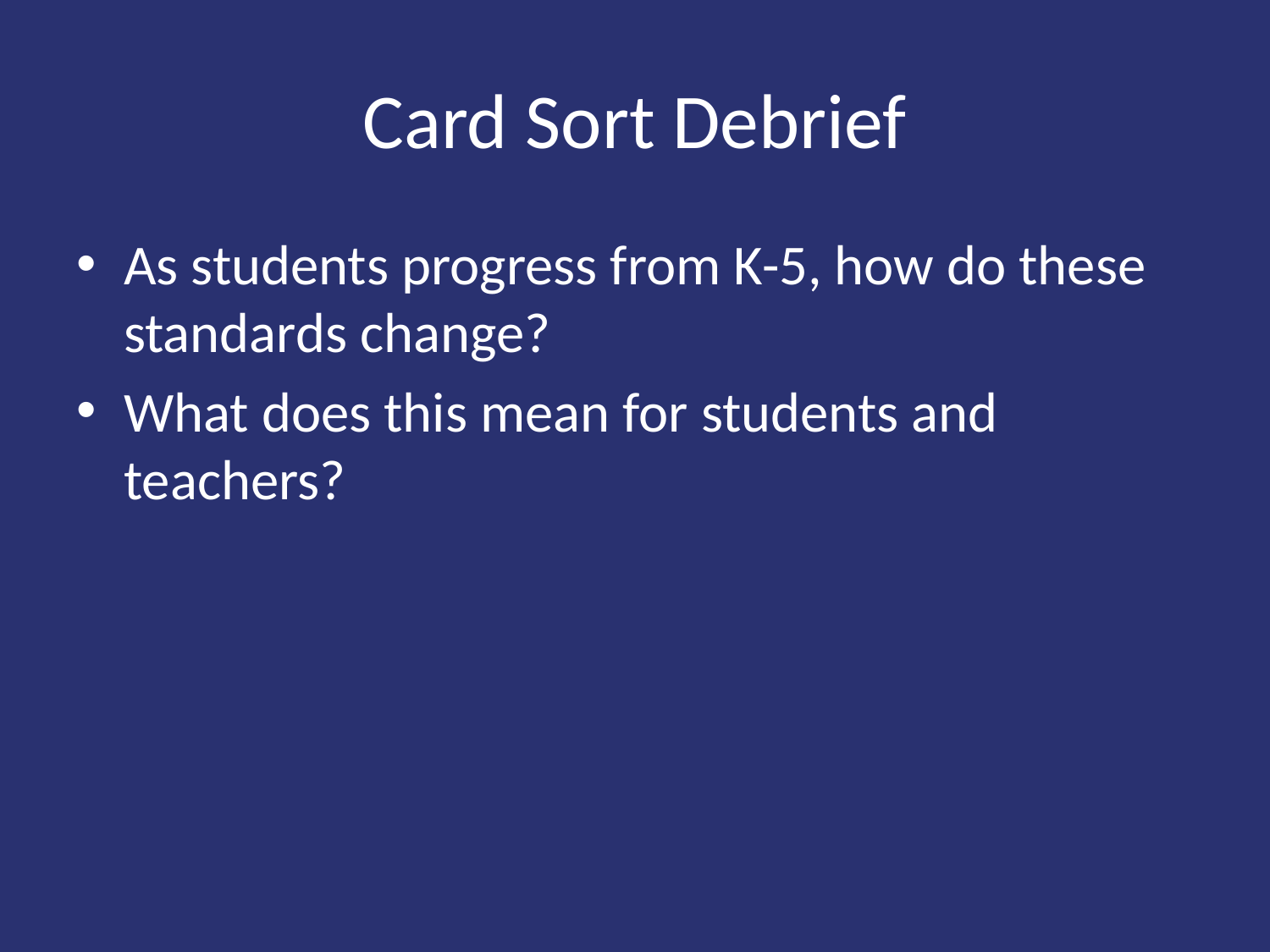

# Card Sort Debrief
As students progress from K-5, how do these standards change?
What does this mean for students and teachers?